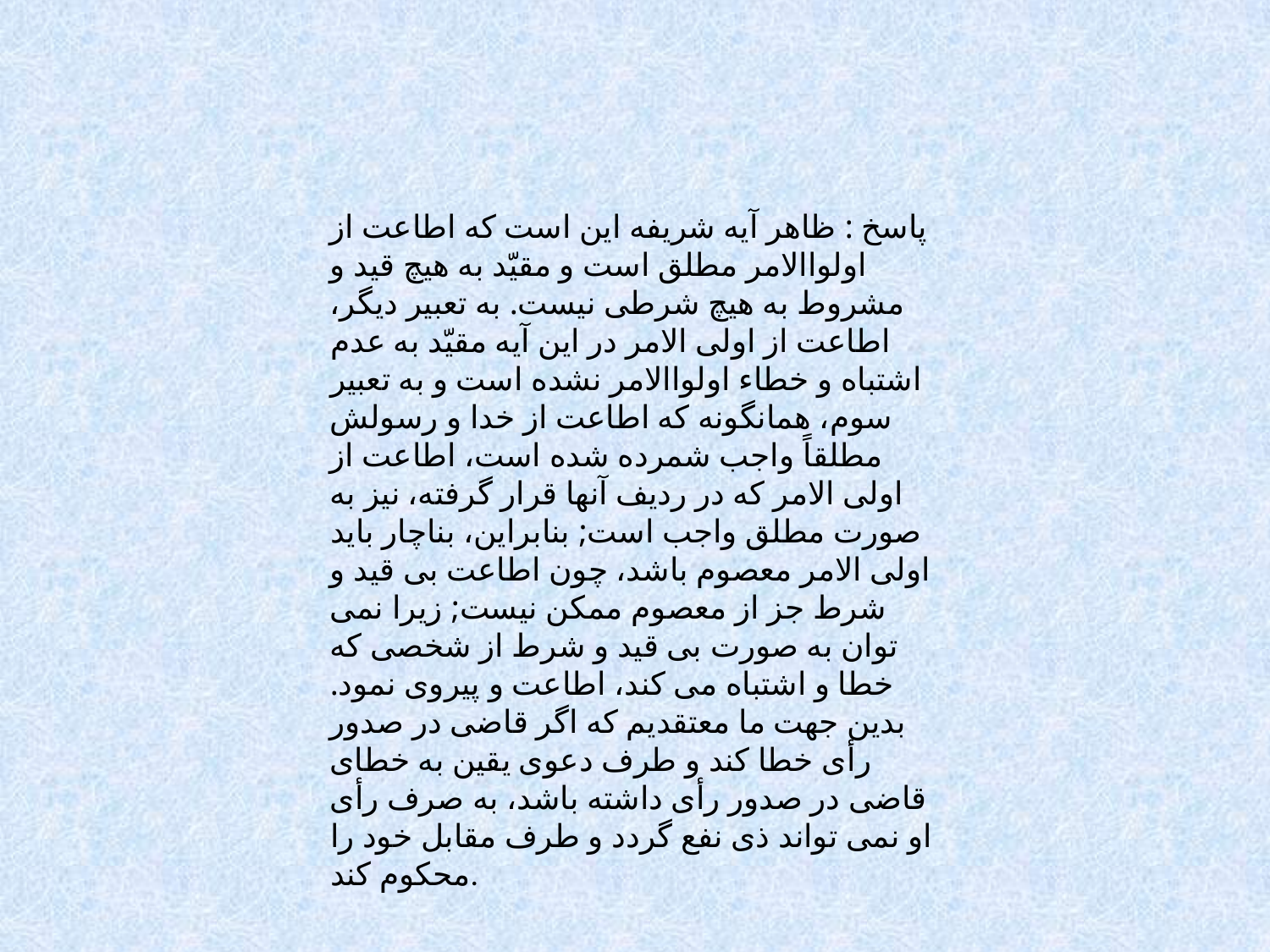

پاسخ : ظاهر آيه شريفه اين است كه اطاعت از اولواالامر مطلق است و مقيّد به هيچ قيد و مشروط به هيچ شرطى نيست. به تعبير ديگر، اطاعت از اولى الامر در اين آيه مقيّد به عدم اشتباه و خطاء اولواالامر نشده است و به تعبير سوم، همانگونه كه اطاعت از خدا و رسولش مطلقاً واجب شمرده شده است، اطاعت از اولى الامر كه در رديف آنها قرار گرفته، نيز به صورت مطلق واجب است; بنابراين، بناچار بايد اولى الامر معصوم باشد، چون اطاعت بى قيد و شرط جز از معصوم ممكن نيست; زيرا نمى توان به صورت بى قيد و شرط از شخصى كه خطا و اشتباه مى كند، اطاعت و پيروى نمود. بدين جهت ما معتقديم كه اگر قاضى در صدور رأى خطا كند و طرف دعوى يقين به خطاى قاضى در صدور رأى داشته باشد، به صرف رأى او نمى تواند ذى نفع گردد و طرف مقابل خود را محكوم كند.